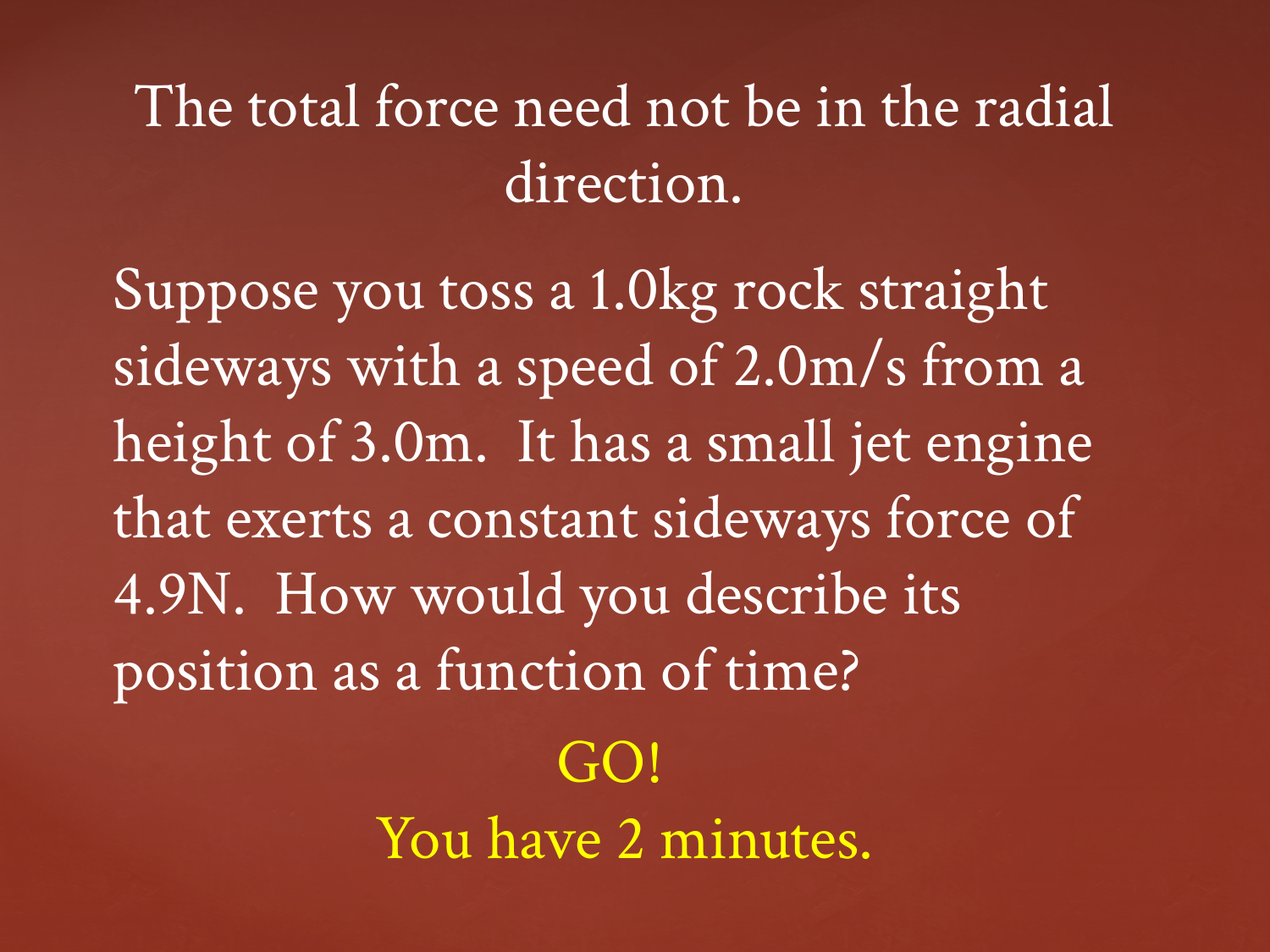

# The total force need not be in the radial direction.
Suppose you toss a 1.0kg rock straight sideways with a speed of 2.0m/s from a height of 3.0m.  It has a small jet engine that exerts a constant sideways force of 4.9N.  How would you describe its position as a function of time?
GO!
You have 2 minutes.